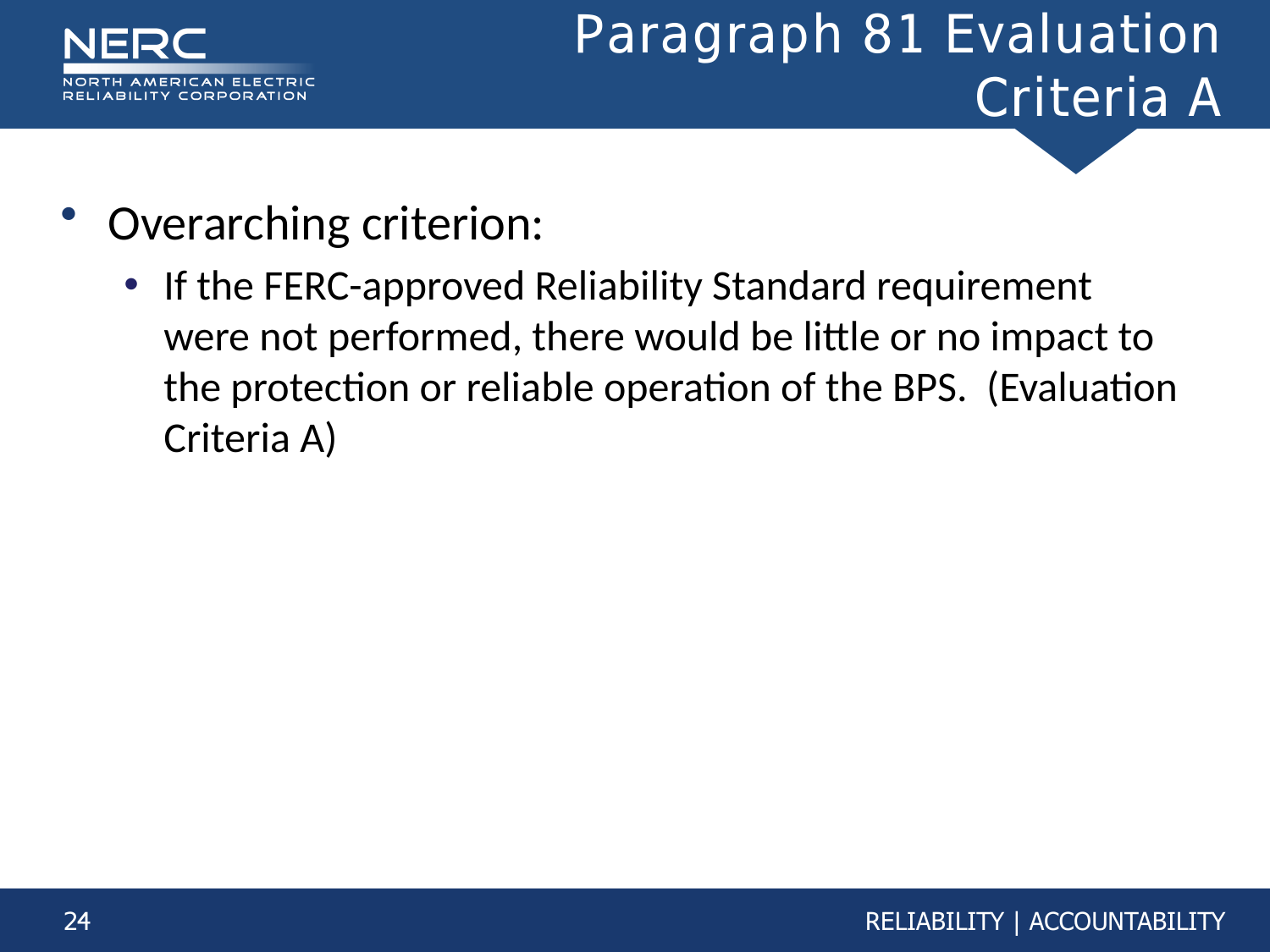

# Paragraph 81 Evaluation Criteria A
Overarching criterion:
If the FERC-approved Reliability Standard requirement were not performed, there would be little or no impact to the protection or reliable operation of the BPS.  (Evaluation Criteria A)